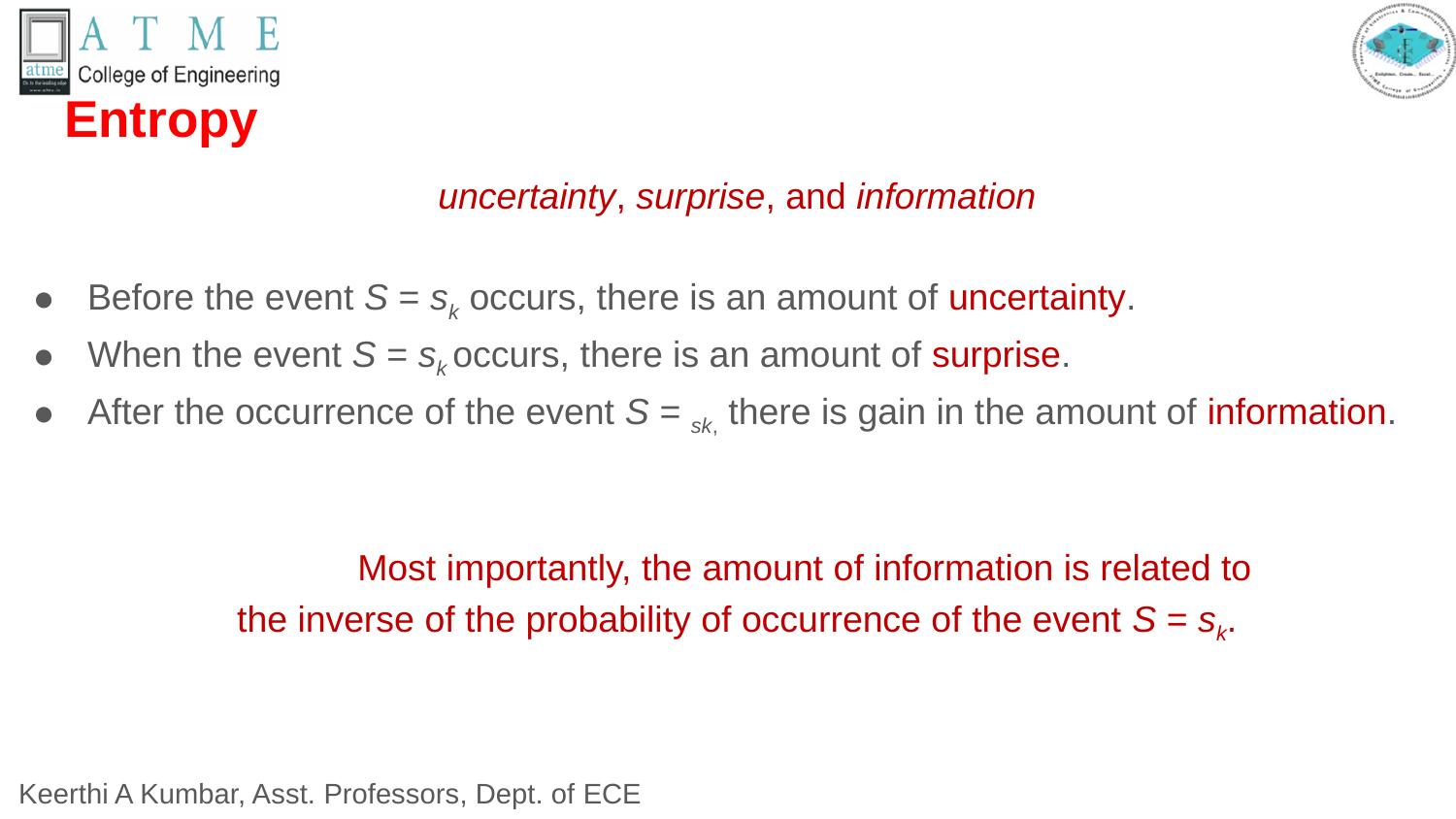

# Entropy
uncertainty, surprise, and information

Before the event S = sk occurs, there is an amount of uncertainty.
When the event S = sk occurs, there is an amount of surprise.
After the occurrence of the event S = sk, there is gain in the amount of information.

	Most importantly, the amount of information is related to
the inverse of the probability of occurrence of the event S = sk.